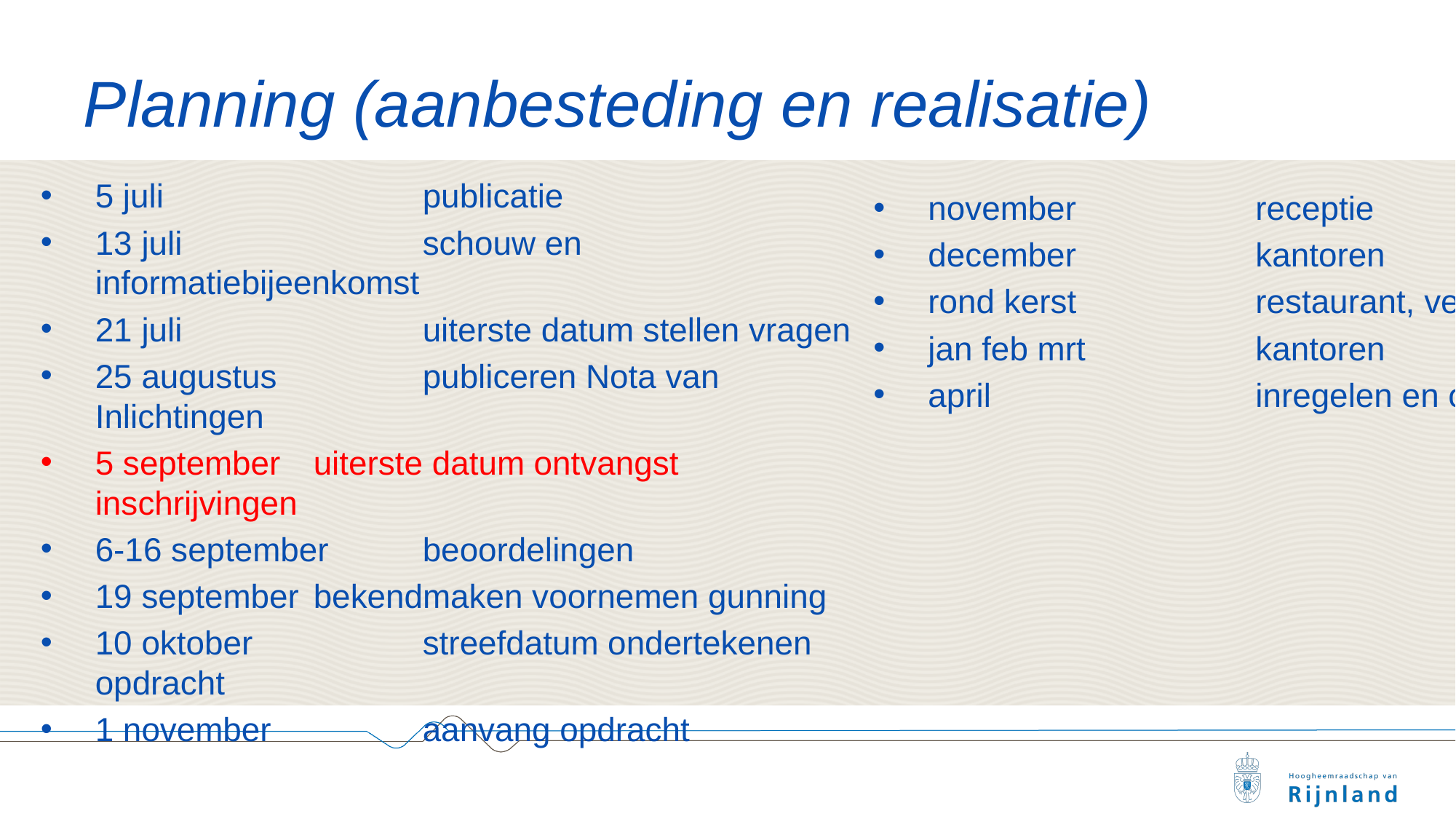

# Planning (aanbesteding en realisatie)

5 juli 			publicatie
13 juli 			schouw en informatiebijeenkomst
21 juli 			uiterste datum stellen vragen
25 augustus		publiceren Nota van Inlichtingen
5 september	uiterste datum ontvangst inschrijvingen
6-16 september	beoordelingen
19 september	bekendmaken voornemen gunning
10 oktober 		streefdatum ondertekenen opdracht
1 november		aanvang opdracht

november		receptie
december		kantoren
rond kerst		restaurant, vergaderzalen
jan feb mrt		kantoren
april			inregelen en opleveren